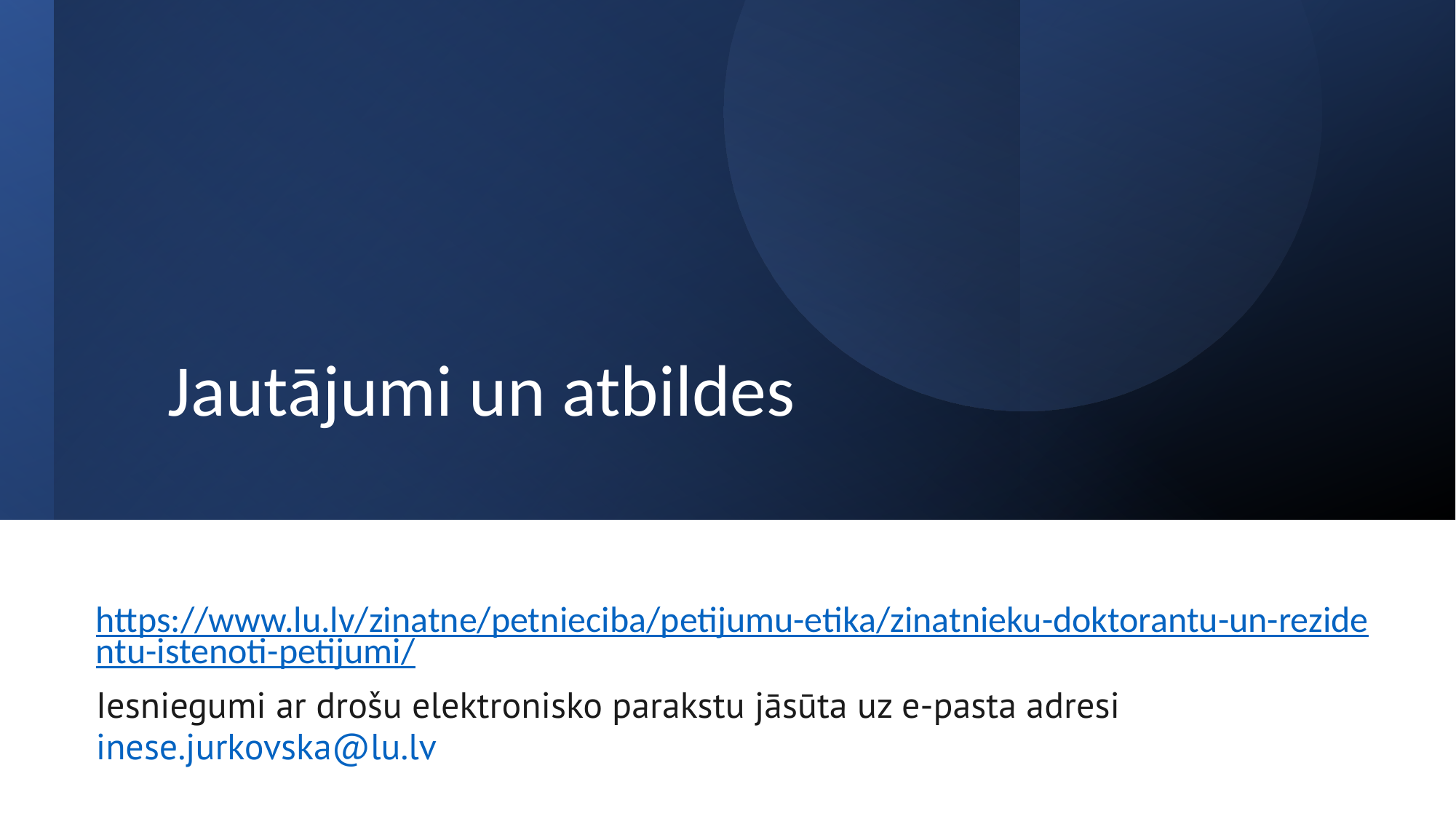

# Jautājumi un atbildes
https://www.lu.lv/zinatne/petnieciba/petijumu-etika/zinatnieku-doktorantu-un-rezidentu-istenoti-petijumi/
Iesniegumi ar drošu elektronisko parakstu jāsūta uz e-pasta adresi inese.jurkovska@lu.lv